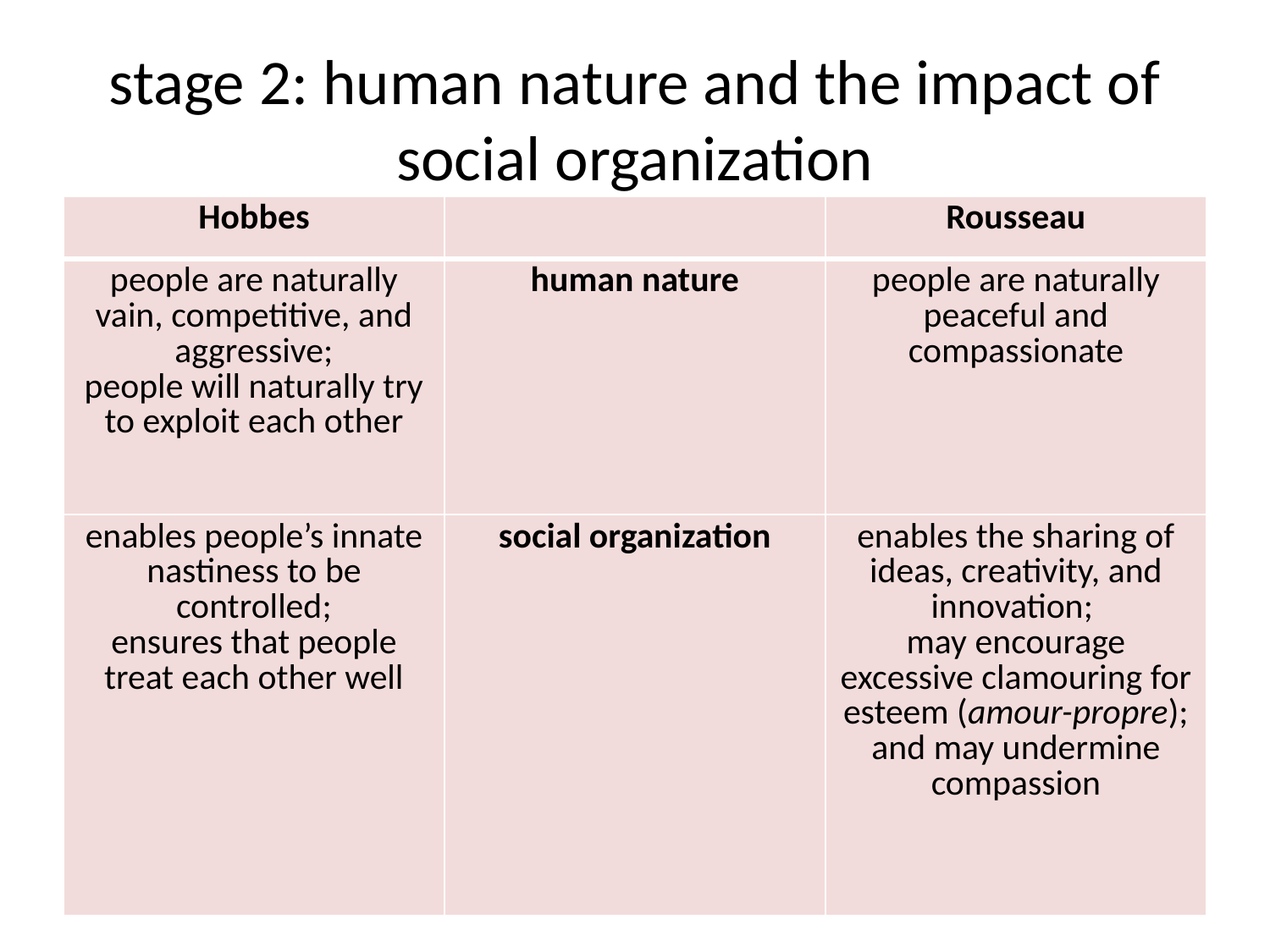

# stage 2: human nature and the impact of social organization
| Hobbes |  | Rousseau |
| --- | --- | --- |
| people are naturally vain, competitive, and aggressive; people will naturally try to exploit each other | human nature | people are naturally peaceful and compassionate |
| enables people’s innate nastiness to be controlled; ensures that people treat each other well | social organization | enables the sharing of ideas, creativity, and innovation; may encourage excessive clamouring for esteem (amour-propre); and may undermine compassion |